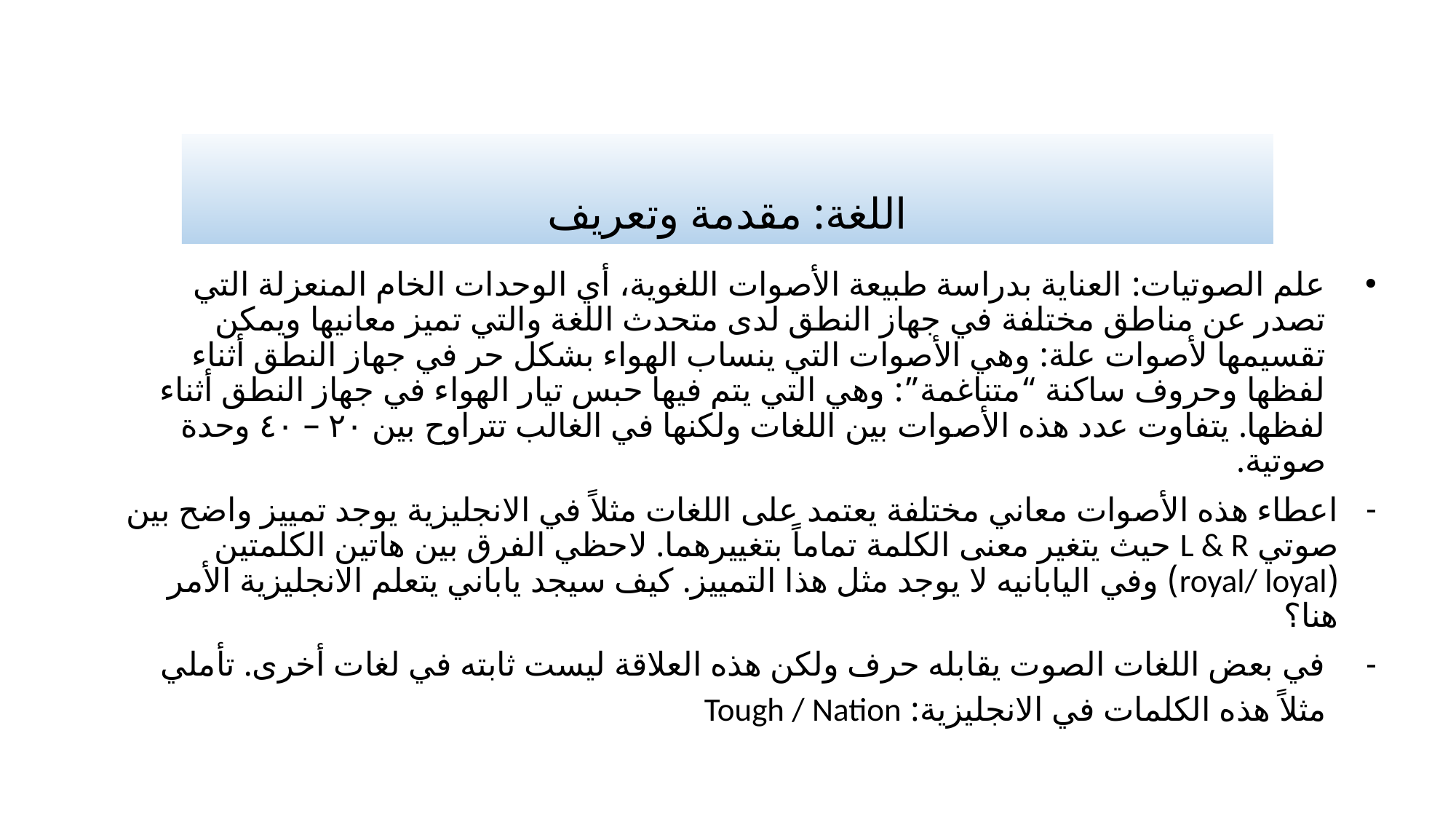

# اللغة: مقدمة وتعريف
علم الصوتيات: العناية بدراسة طبيعة الأصوات اللغوية، أي الوحدات الخام المنعزلة التي تصدر عن مناطق مختلفة في جهاز النطق لدى متحدث اللغة والتي تميز معانيها ويمكن تقسيمها لأصوات علة: وهي الأصوات التي ينساب الهواء بشكل حر في جهاز النطق أثناء لفظها وحروف ساكنة “متناغمة”: وهي التي يتم فيها حبس تيار الهواء في جهاز النطق أثناء لفظها. يتفاوت عدد هذه الأصوات بين اللغات ولكنها في الغالب تتراوح بين ٢٠ – ٤٠ وحدة صوتية.
اعطاء هذه الأصوات معاني مختلفة يعتمد على اللغات مثلاً في الانجليزية يوجد تمييز واضح بين صوتي L & R حيث يتغير معنى الكلمة تماماً بتغييرهما. لاحظي الفرق بين هاتين الكلمتين (royal/ loyal) وفي اليابانيه لا يوجد مثل هذا التمييز. كيف سيجد ياباني يتعلم الانجليزية الأمر هنا؟
في بعض اللغات الصوت يقابله حرف ولكن هذه العلاقة ليست ثابته في لغات أخرى. تأملي مثلاً هذه الكلمات في الانجليزية: Tough / Nation